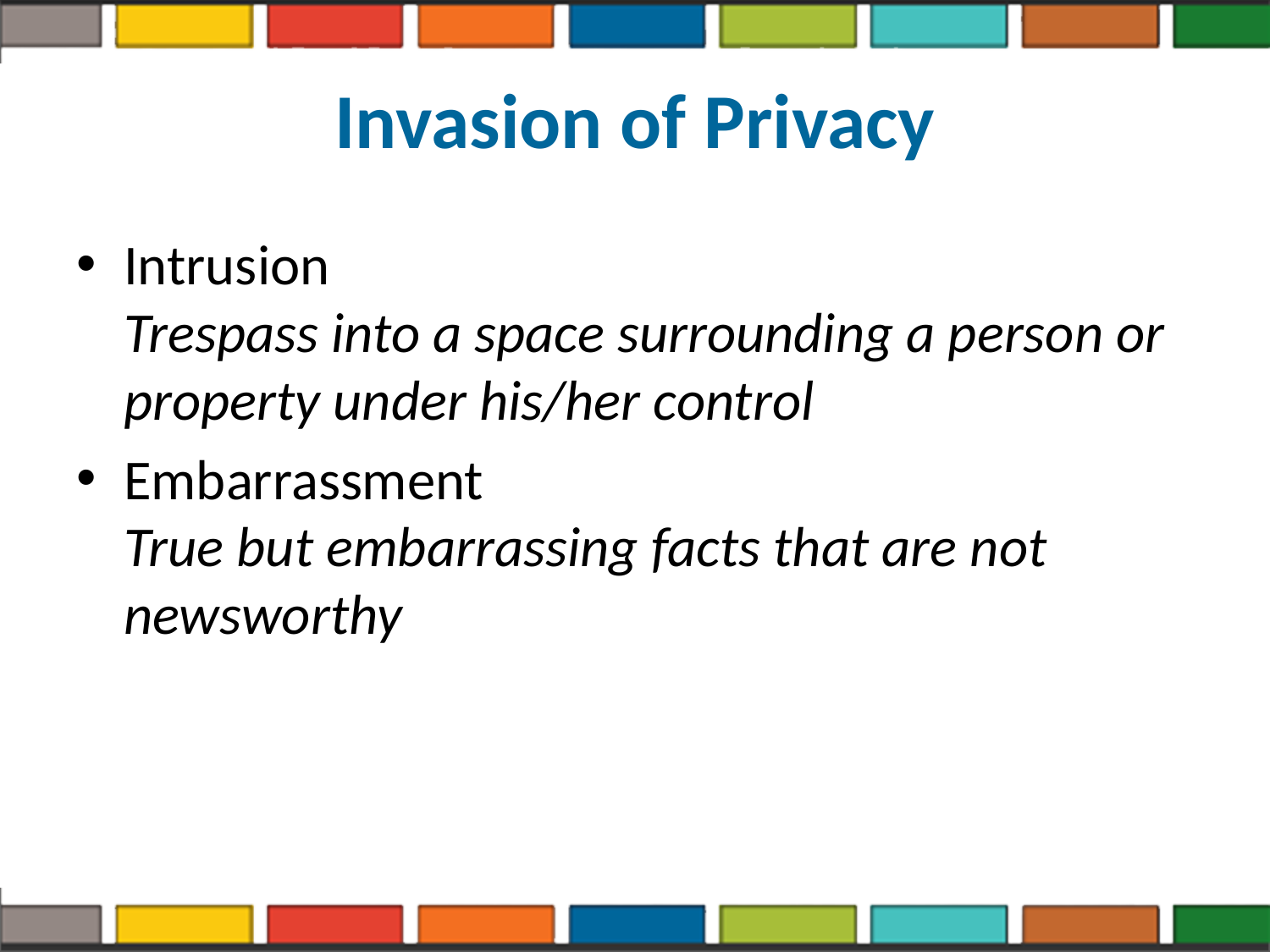

# Invasion of Privacy
Intrusion
Trespass into a space surrounding a person or property under his/her control
Embarrassment
True but embarrassing facts that are not newsworthy